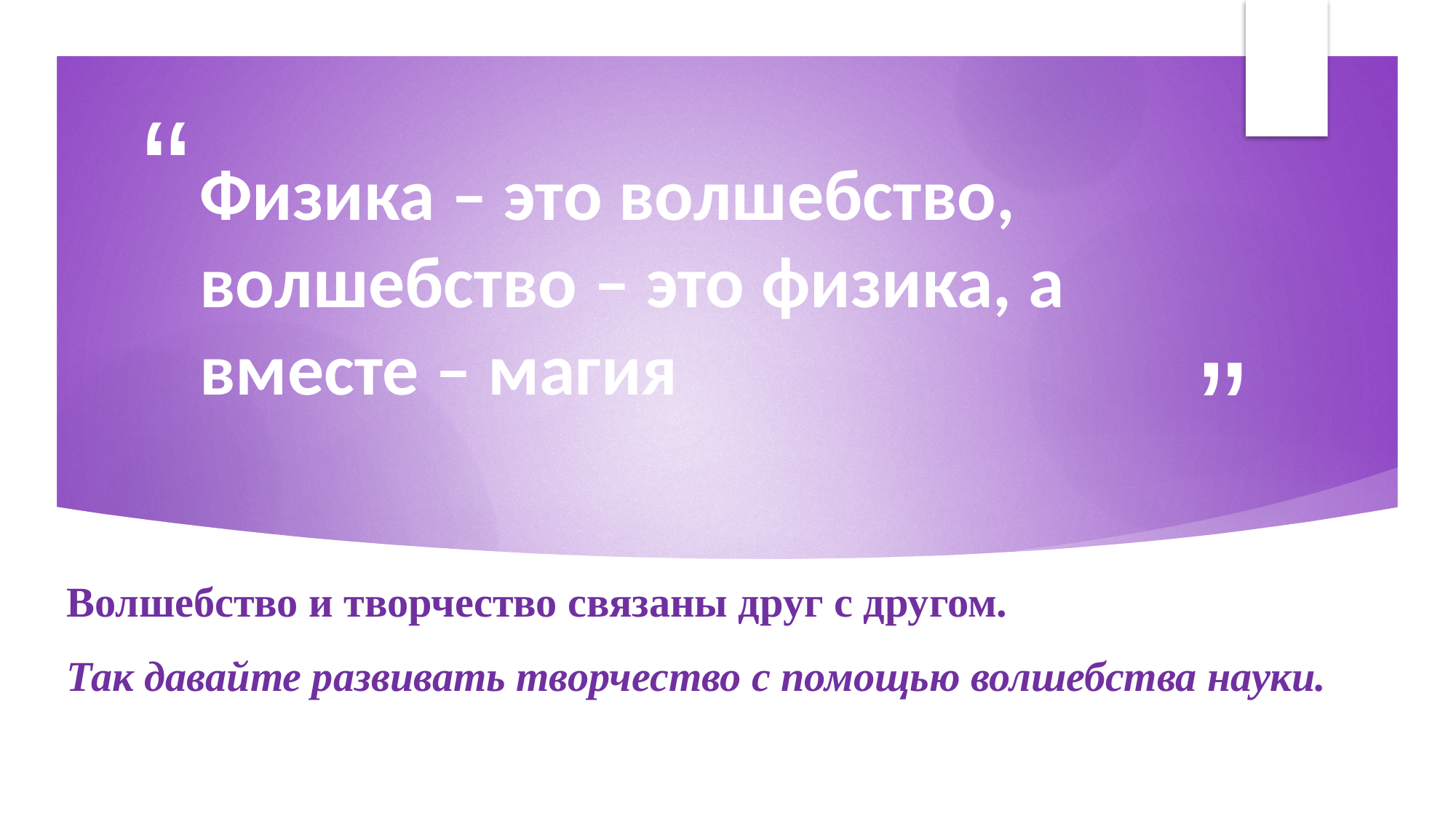

# Физика – это волшебство, волшебство – это физика, а вместе – магия
Волшебство и творчество связаны друг с другом.
Так давайте развивать творчество с помощью волшебства науки.